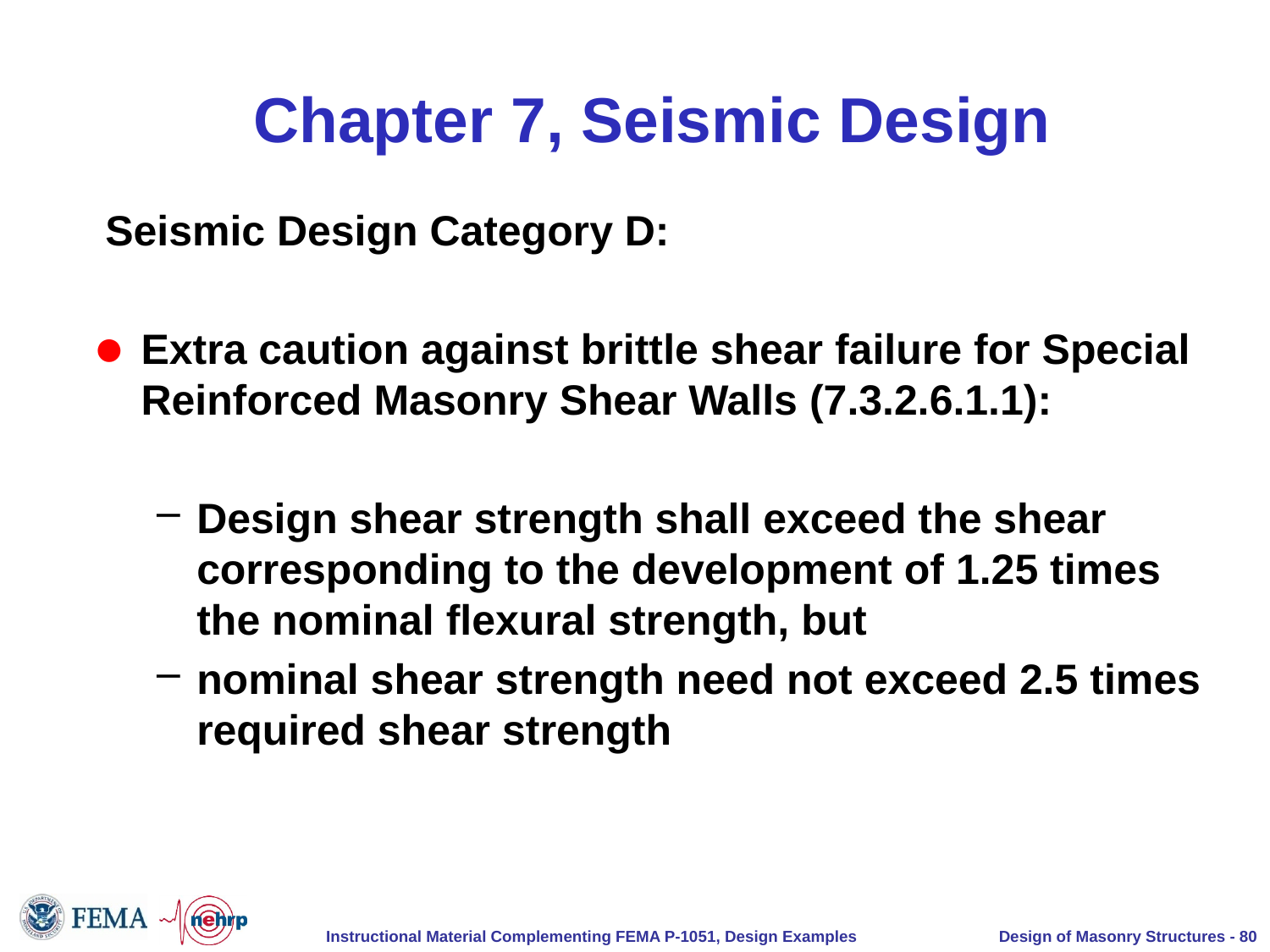

# Chapter 7, Seismic Design
 Seismic Design Category D:

Extra caution against brittle shear failure for Special Reinforced Masonry Shear Walls (7.3.2.6.1.1):

Design shear strength shall exceed the shear corresponding to the development of 1.25 times the nominal flexural strength, but
nominal shear strength need not exceed 2.5 times required shear strength

Design of Masonry Structures - 80
Instructional Material Complementing FEMA P-1051, Design Examples